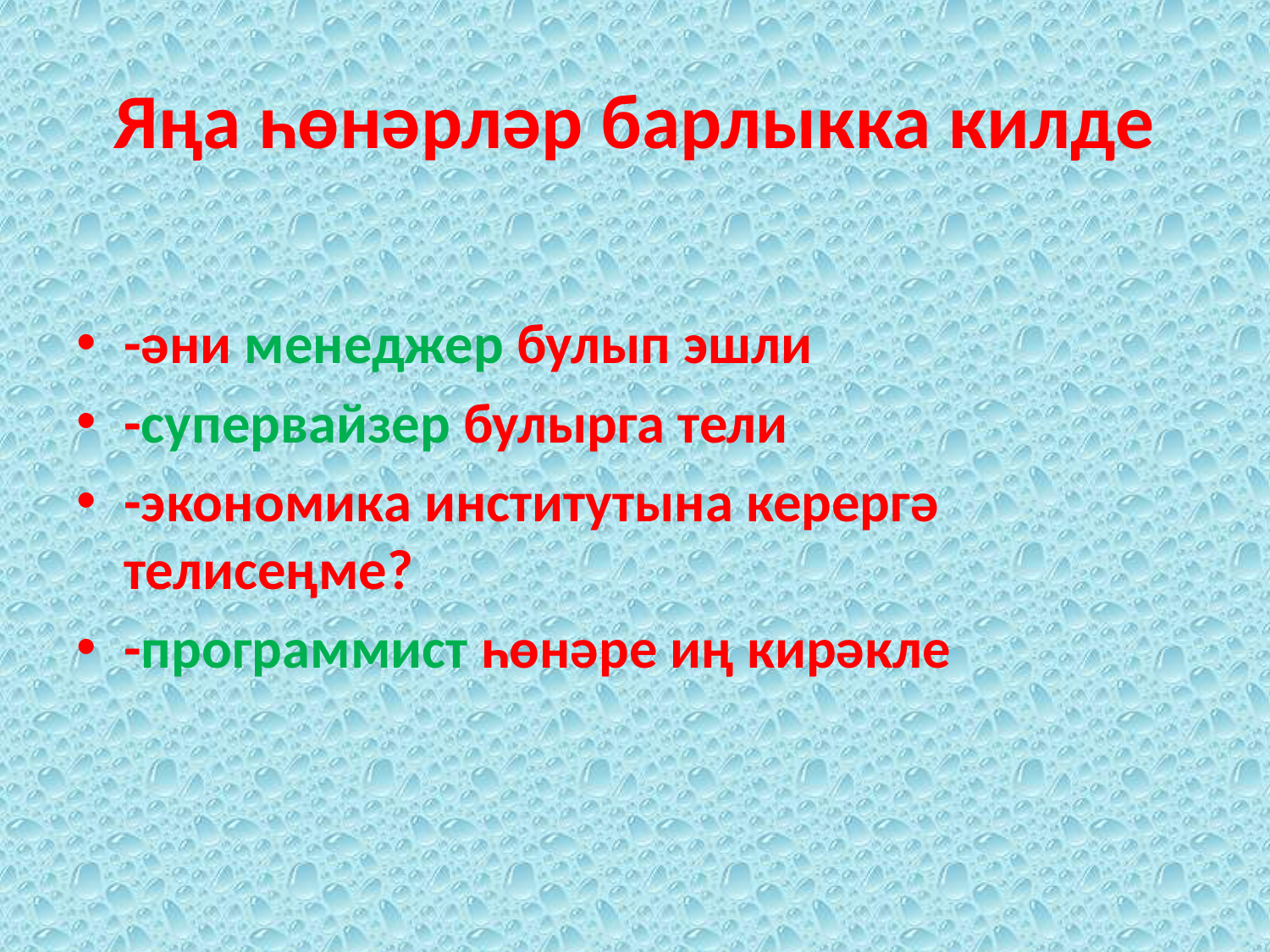

# Яңа һөнәрләр барлыкка килде

-әни менеджер булып эшли
-супервайзер булырга тели
-экономика институтына керергә телисеңме?
-программист һөнәре иң кирәкле